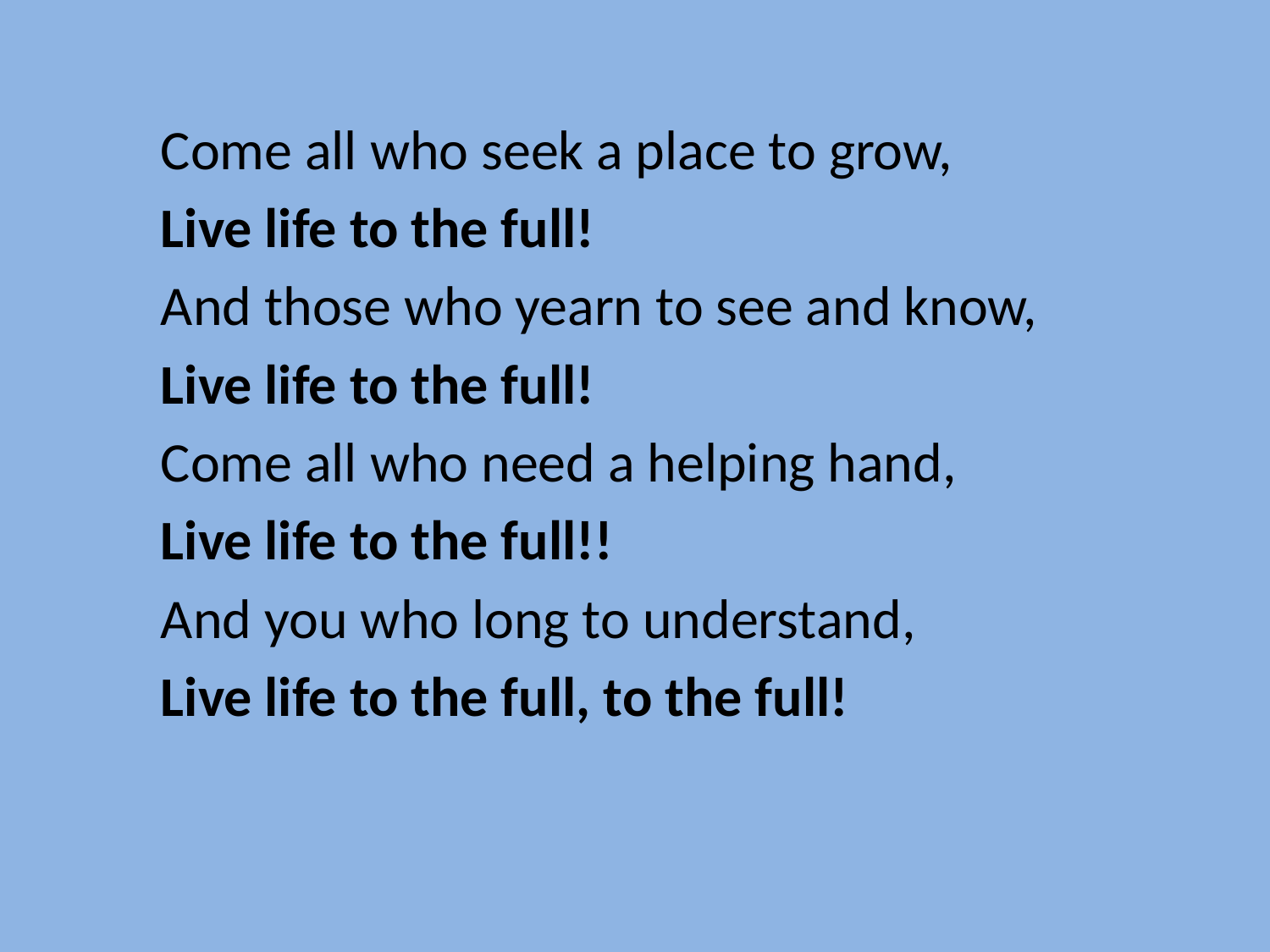

Come all who seek a place to grow,
Live life to the full!
And those who yearn to see and know,
Live life to the full!
Come all who need a helping hand,
Live life to the full!!
And you who long to understand,
Live life to the full, to the full!